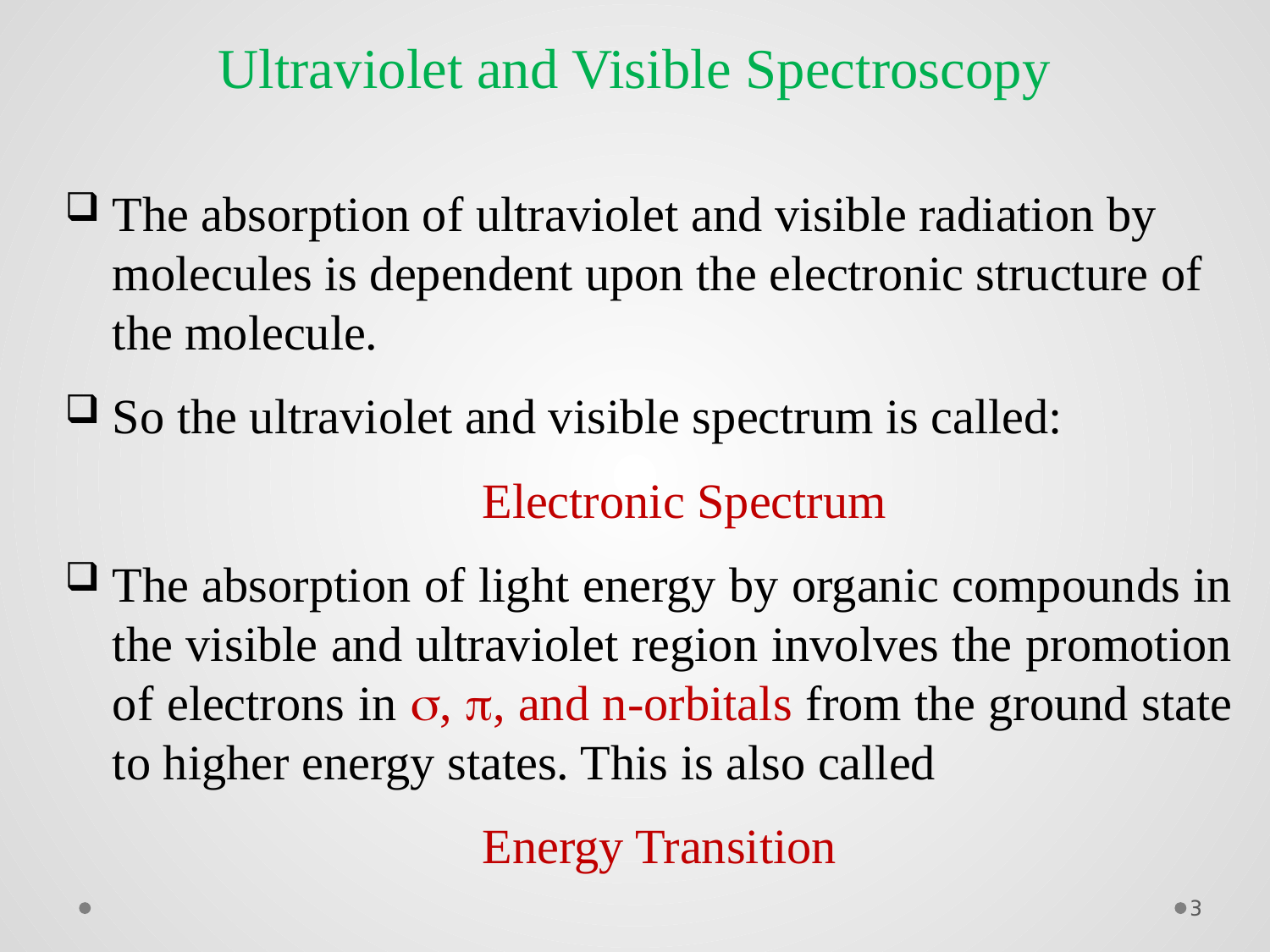

Ultraviolet and Visible Spectroscopy
The absorption of ultraviolet and visible radiation by molecules is dependent upon the electronic structure of the molecule.
So the ultraviolet and visible spectrum is called:
                                  Electronic Spectrum
The absorption of light energy by organic compounds in the visible and ultraviolet region involves the promotion of electrons in σ, π, and n-orbitals from the ground state to higher energy states. This is also called
                                  Energy Transition
3